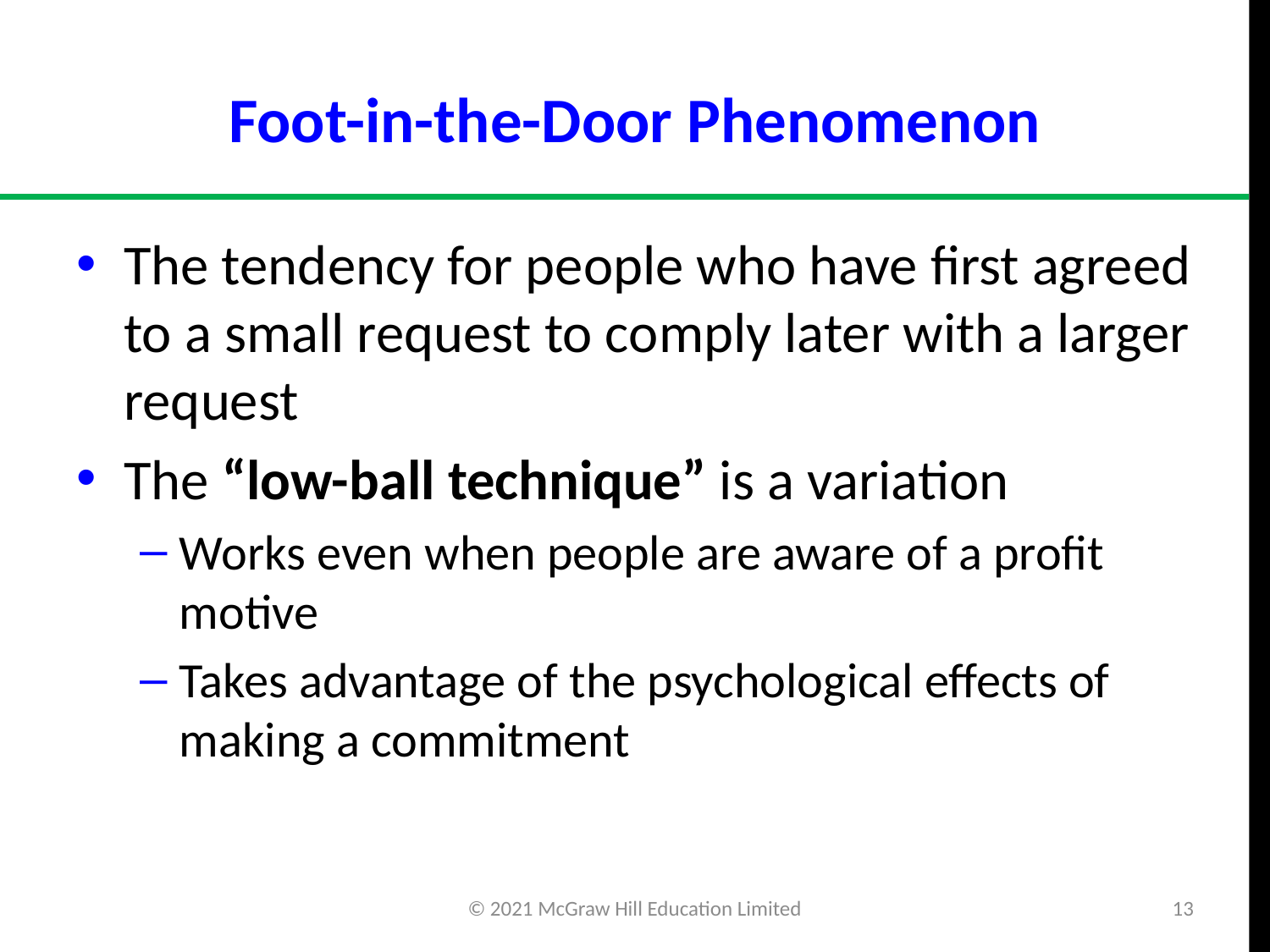

# Foot-in-the-Door Phenomenon
The tendency for people who have first agreed to a small request to comply later with a larger request
The “low-ball technique” is a variation
Works even when people are aware of a profit motive
Takes advantage of the psychological effects of making a commitment
© 2021 McGraw Hill Education Limited
13